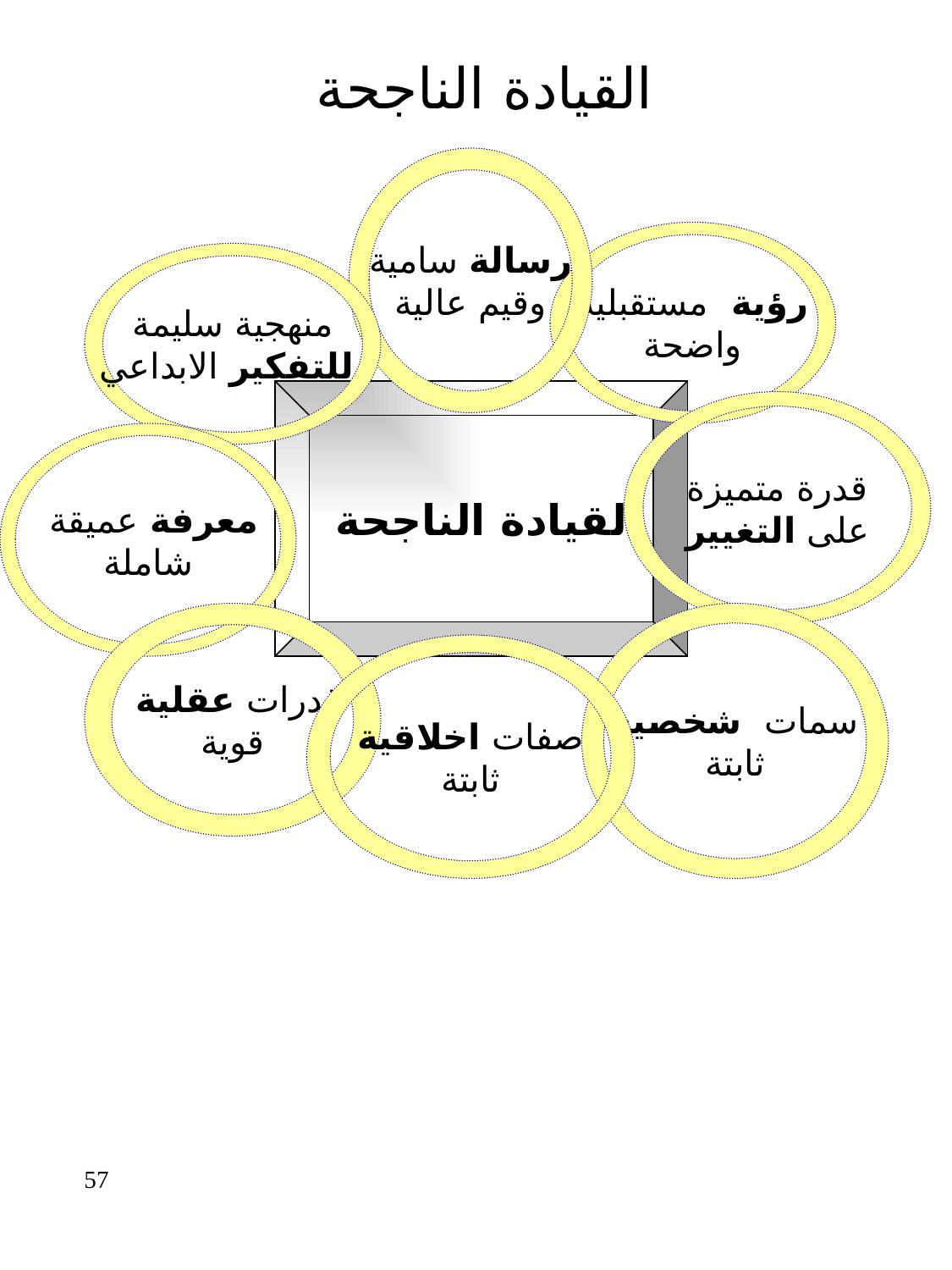

# القيادة الناجحة
رسالة سامية
وقيم عالية
رؤية  مستقبلية
واضحة
منهجية سليمة
 للتفكير الابداعي
القيادة الناجحة
قدرة متميزة
على التغيير
معرفة عميقة
شاملة
قدرات عقلية
قوية
سمات  شخصية
ثابتة
صفات اخلاقية
ثابتة
57